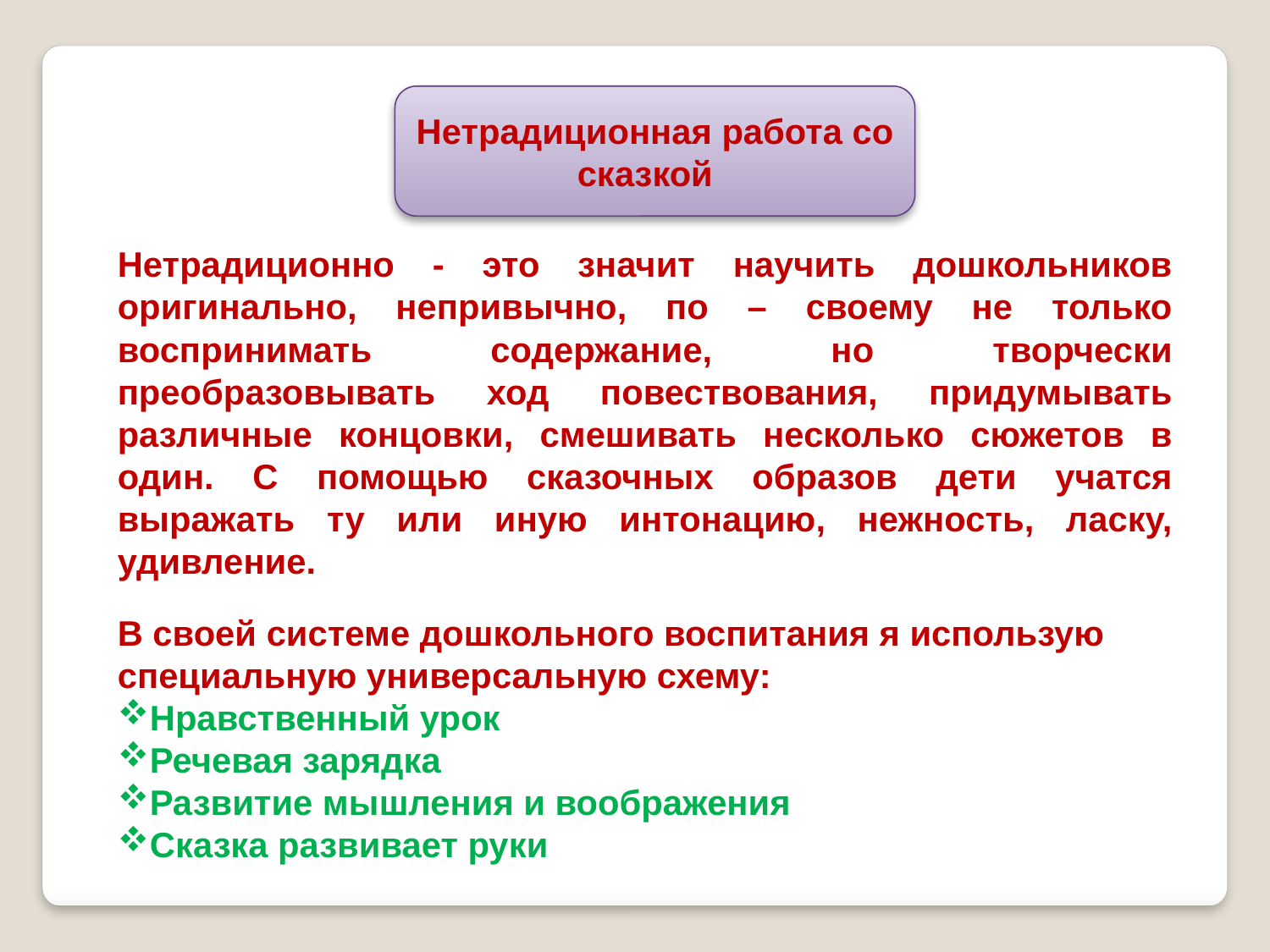

Нетрадиционная работа со сказкой
Нетрадиционно - это значит научить дошкольников оригинально, непривычно, по – своему не только воспринимать содержание, но творчески преобразовывать ход повествования, придумывать различные концовки, смешивать несколько сюжетов в один. С помощью сказочных образов дети учатся выражать ту или иную интонацию, нежность, ласку, удивление.

В своей системе дошкольного воспитания я использую специальную универсальную схему:
Нравственный урок
Речевая зарядка
Развитие мышления и воображения
Сказка развивает руки